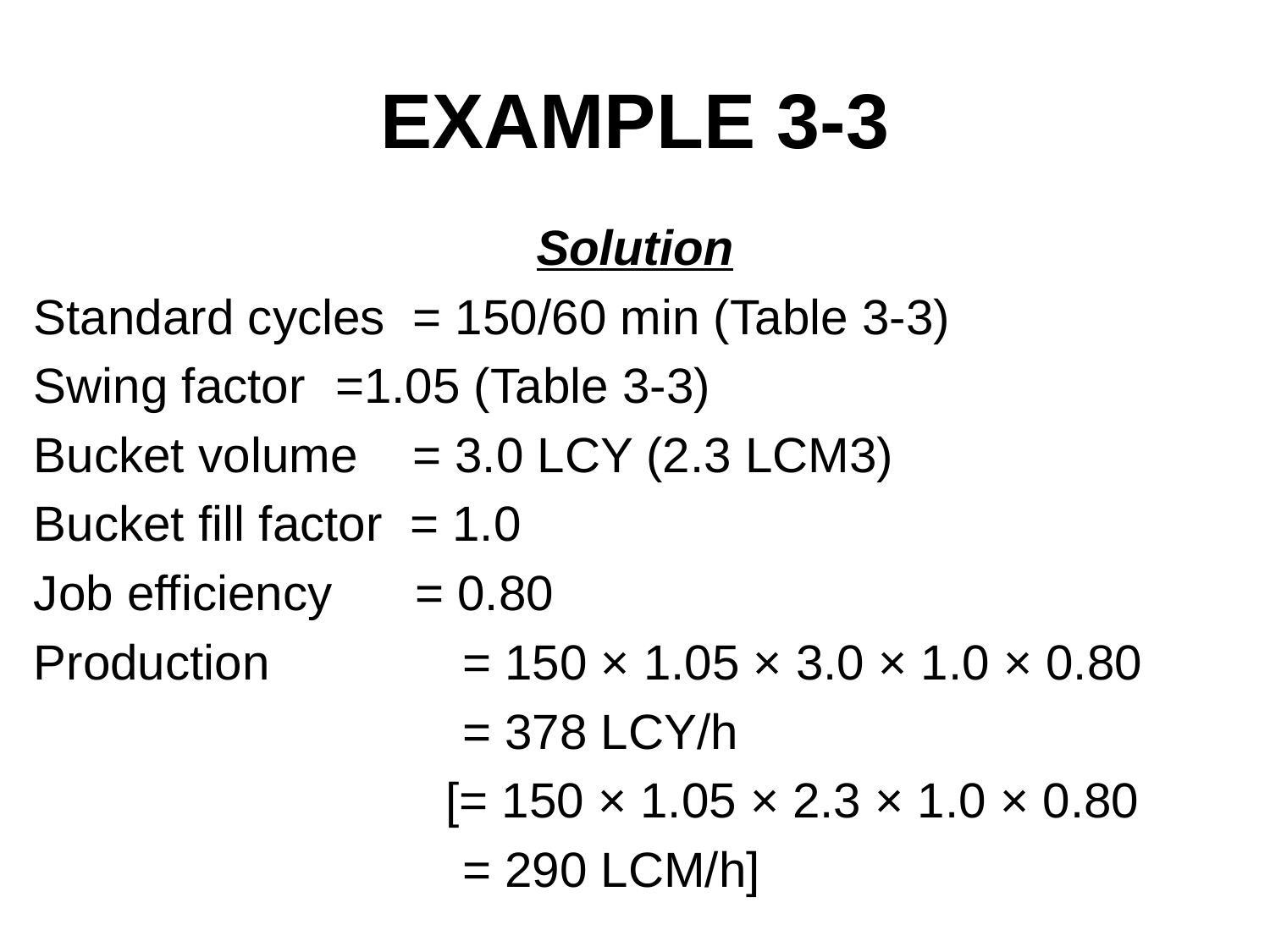

# EXAMPLE 3-3
Solution
Standard cycles  = 150/60 min (Table 3-3)
Swing factor 	=1.05 (Table 3-3)
Bucket volume    = 3.0 LCY (2.3 LCM3)
Bucket fill factor  = 1.0
Job efficiency      = 0.80
Production 		= 150 × 1.05 × 3.0 × 1.0 × 0.80
			 	= 378 LCY/h
			        [= 150 × 1.05 × 2.3 × 1.0 × 0.80
     	 	 	= 290 LCM/h]